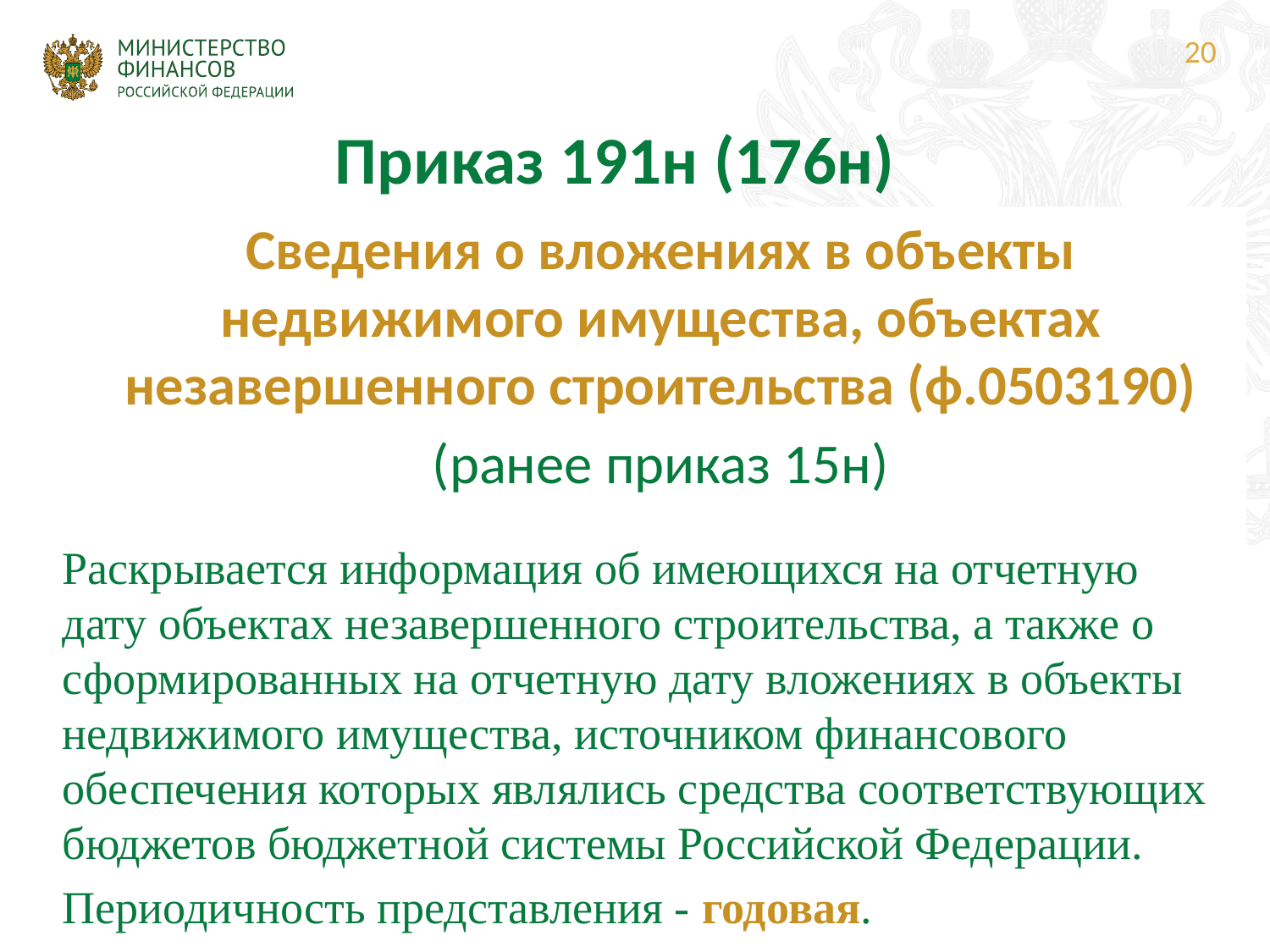

20
# Приказ 191н (176н)
Сведения о вложениях в объекты недвижимого имущества, объектах незавершенного строительства (ф.0503190)
(ранее приказ 15н)

Раскрывается информация об имеющихся на отчетную дату объектах незавершенного строительства, а также о сформированных на отчетную дату вложениях в объекты недвижимого имущества, источником финансового обеспечения которых являлись средства соответствующих бюджетов бюджетной системы Российской Федерации.
Периодичность представления - годовая.